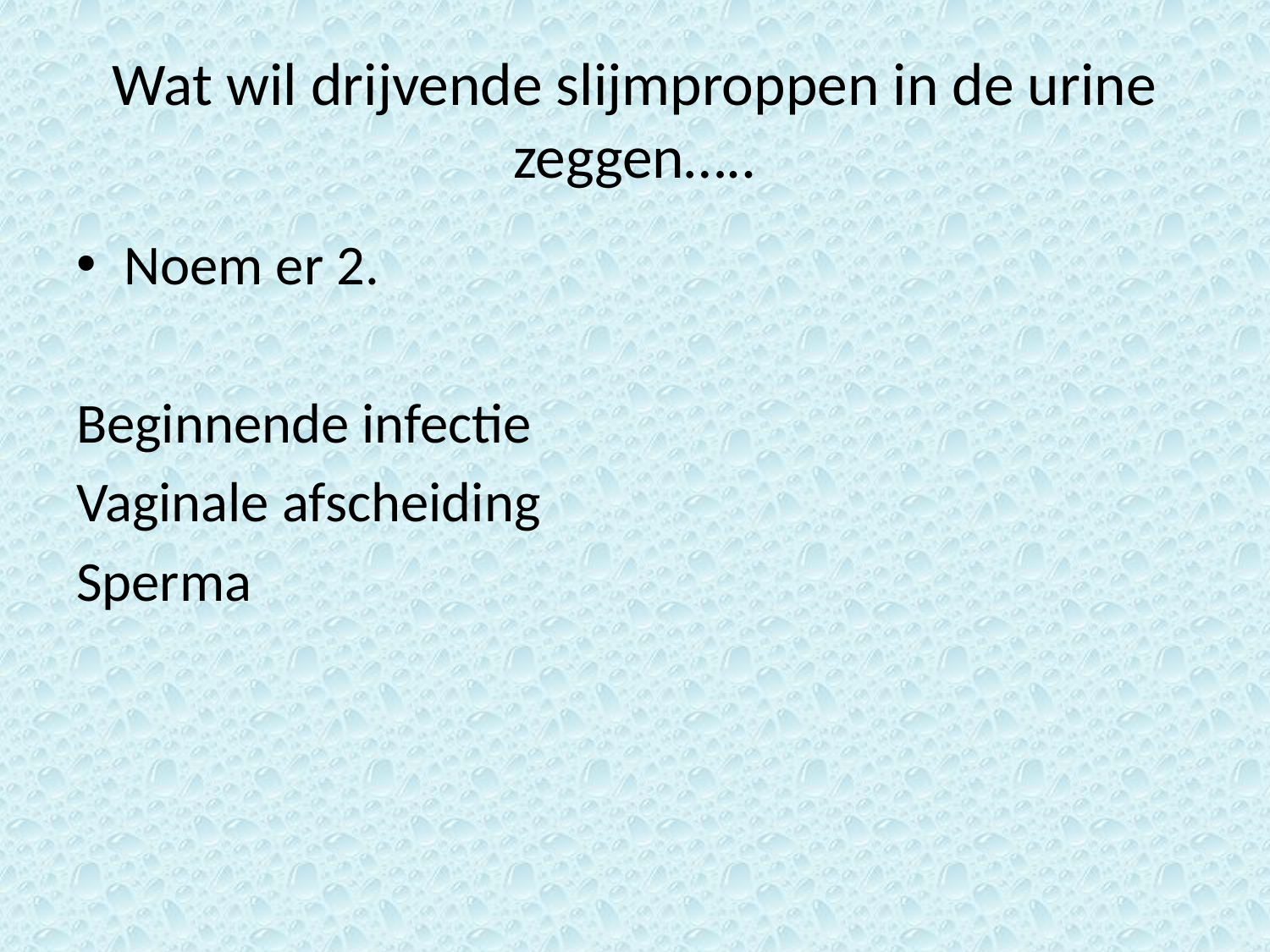

# Wat wil drijvende slijmproppen in de urine zeggen…..
Noem er 2.

Beginnende infectie
Vaginale afscheiding
Sperma